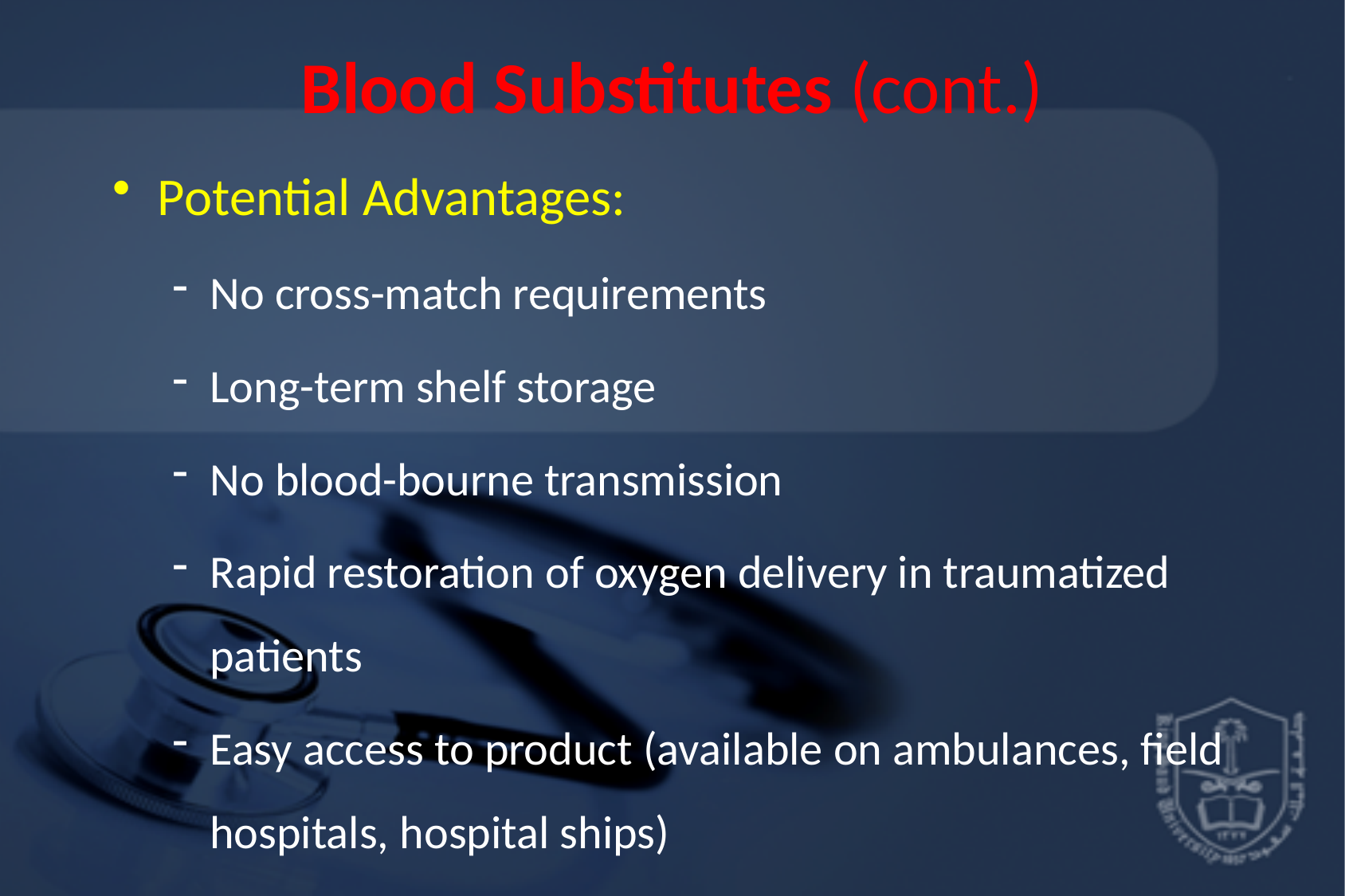

# Blood Substitutes (cont.)
Potential Advantages:
No cross-match requirements
Long-term shelf storage
No blood-bourne transmission
Rapid restoration of oxygen delivery in traumatized patients
Easy access to product (available on ambulances, field hospitals, hospital ships)